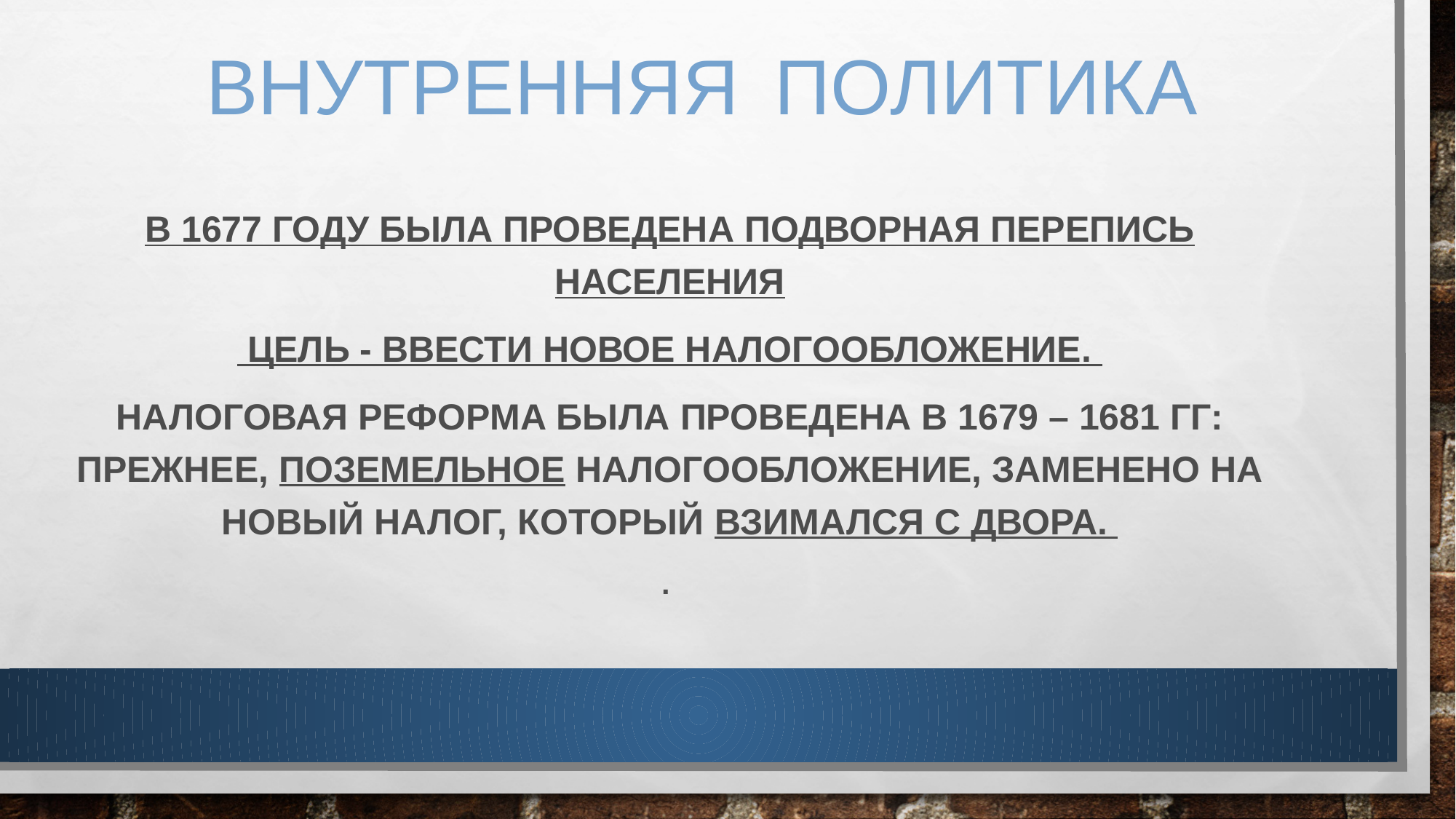

# ВНУТРЕННЯЯ  ПОЛИТИКА
В 1677 году была проведена подворная перепись населения
 цель - ввести новое налогообложение.
Налоговая реформа была проведена в 1679 – 1681 ГГ: прежнее, поземельное налогообложение, заменено на новый налог, который взимался с двора.
.